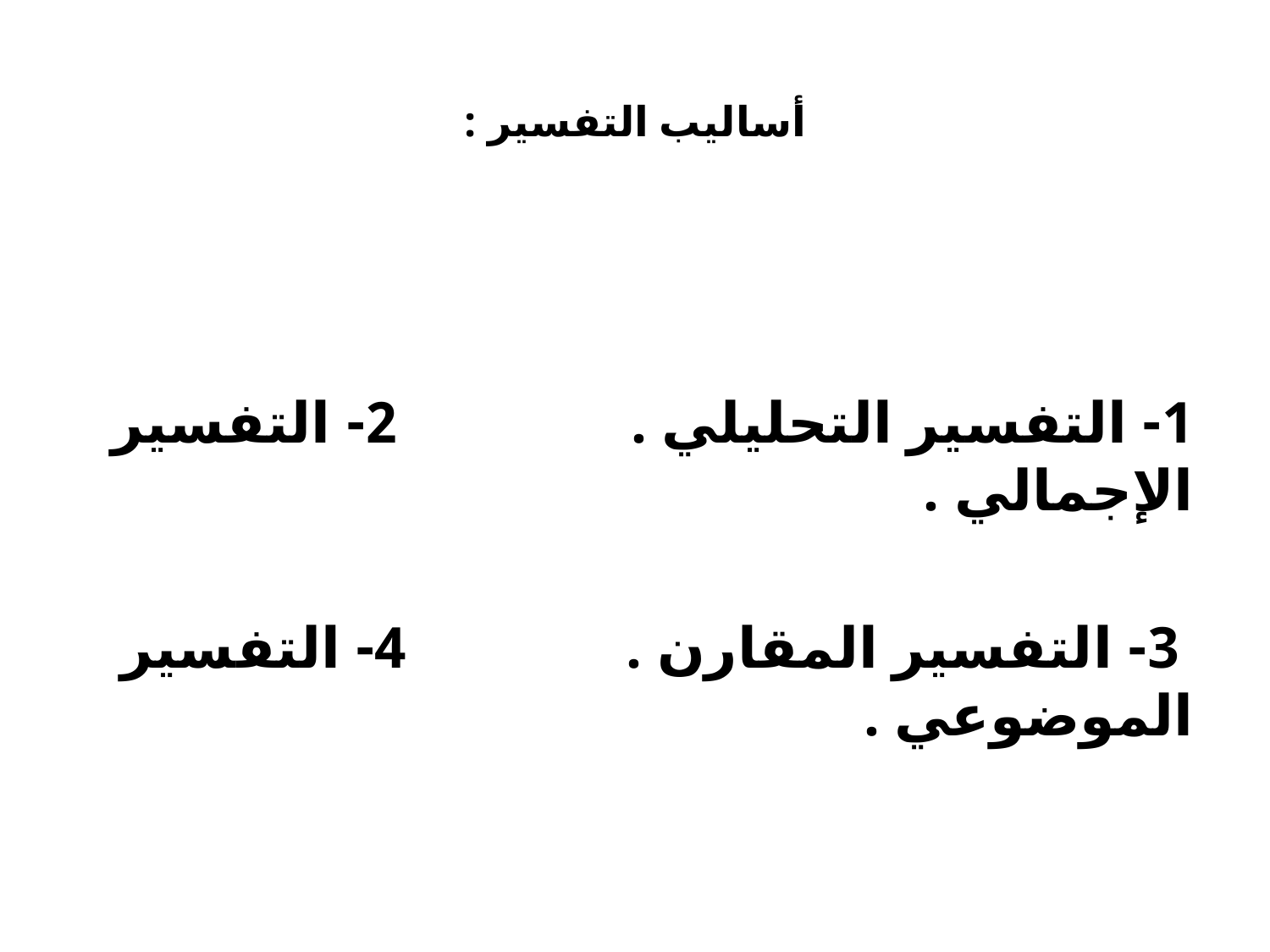

# أساليب التفسير :

1- التفسير التحليلي .                2- التفسير الإجمالي .

 3- التفسير المقارن .               4- التفسير الموضوعي .